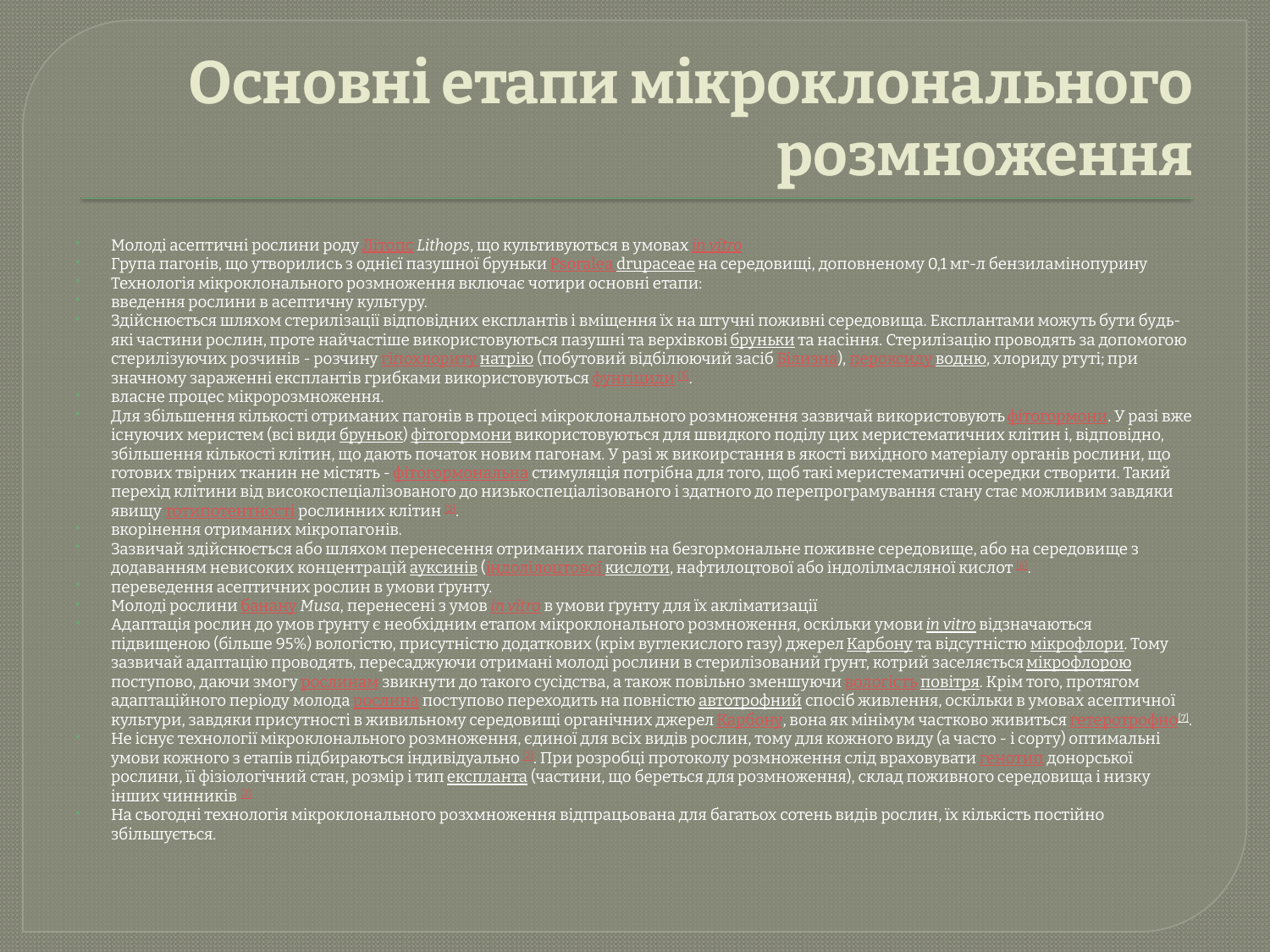

# Основні етапи мікроклонального розмноження
Молоді асептичні рослини роду Літопс Lithops, що культивуються в умовах in vitro
Група пагонів, що утворились з однієї пазушної бруньки Psoralea drupaceae на середовищі, доповненому 0,1 мг-л бензиламінопурину
Технологія мікроклонального розмноження включає чотири основні етапи:
введення рослини в асептичну культуру.
Здійснюється шляхом стерилізації відповідних експлантів і вміщення їх на штучні поживні середовища. Експлантами можуть бути будь-які частини рослин, проте найчастіше використовуються пазушні та верхівкові бруньки та насіння. Стерилізацію проводять за допомогою стерилізуючих розчинів - розчину гіпохлориту натрію (побутовий відбілюючий засіб Білизна), пероксиду водню, хлориду ртуті; при значному зараженні експлантів грибками використовуються фунгіциди [5].
власне процес мікророзмноження.
Для збільшення кількості отриманих пагонів в процесі мікроклонального розмноження зазвичай використовують фітогормони. У разі вже існуючих меристем (всі види бруньок) фітогормони використовуються для швидкого поділу цих меристематичних клітин і, відповідно, збільшення кількості клітин, що дають початок новим пагонам. У разі ж викоирстання в якості вихідного матеріалу органів рослини, що готових твірних тканин не містять - фітогормональна стимуляція потрібна для того, щоб такі меристематичні осередки створити. Такий перехід клітини від високоспеціалізованого до низькоспеціалізованого і здатного до перепрограмування стану стає можливим завдяки явищу тотипотентності рослинних клітин [2].
вкорінення отриманих мікропагонів.
Зазвичай здійснюється або шляхом перенесення отриманих пагонів на безгормональне поживне середовище, або на середовище з додаванням невисоких концентрацій ауксинів (індолілоцтової кислоти, нафтилоцтової або індолілмасляної кислот [6].
переведення асептичних рослин в умови ґрунту.
Молоді рослини банану Musa, перенесені з умов in vitro в умови ґрунту для їх акліматизації
Адаптація рослин до умов ґрунту є необхідним етапом мікроклонального розмноження, оскільки умови in vitro відзначаються підвищеною (більше 95%) вологістю, присутністю додаткових (крім вуглекислого газу) джерел Карбону та відсутністю мікрофлори. Тому зазвичай адаптацію проводять, пересаджуючи отримані молоді рослини в стерилізований ґрунт, котрий заселяється мікрофлорою поступово, даючи змогу рослинам звикнути до такого сусідства, а також повільно зменшуючи вологість повітря. Крім того, протягом адаптаційного періоду молода рослина поступово переходить на повністю автотрофний спосіб живлення, оскільки в умовах асептичної культури, завдяки присутності в живильному середовищі органічних джерел Карбону, вона як мінімум частково живиться гетеротрофно[7].
Не існує технології мікроклонального розмноження, єдиної для всіх видів рослин, тому для кожного виду (а часто - і сорту) оптимальні умови кожного з етапів підбираються індивідуально [2]. При розробці протоколу розмноження слід враховувати генотип донорської рослини, її фізіологічний стан, розмір і тип експланта (частини, що береться для розмноження), склад поживного середовища і низку інших чинників [2]
На сьогодні технологія мікроклонального розхмноження відпрацьована для багатьох сотень видів рослин, їх кількість постійно збільшується.